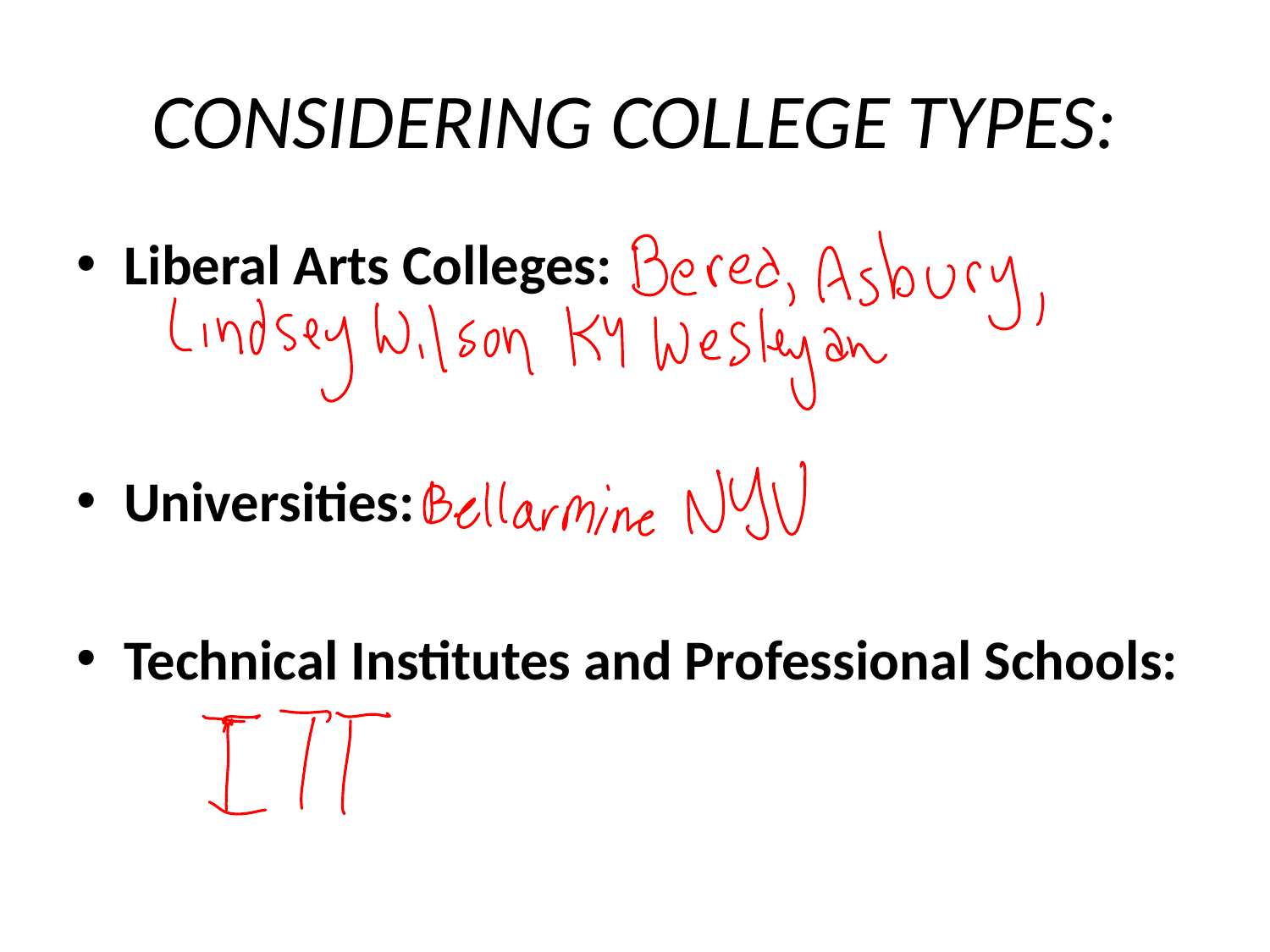

# CONSIDERING COLLEGE TYPES:
Liberal Arts Colleges:

Universities:

Technical Institutes and Professional Schools: